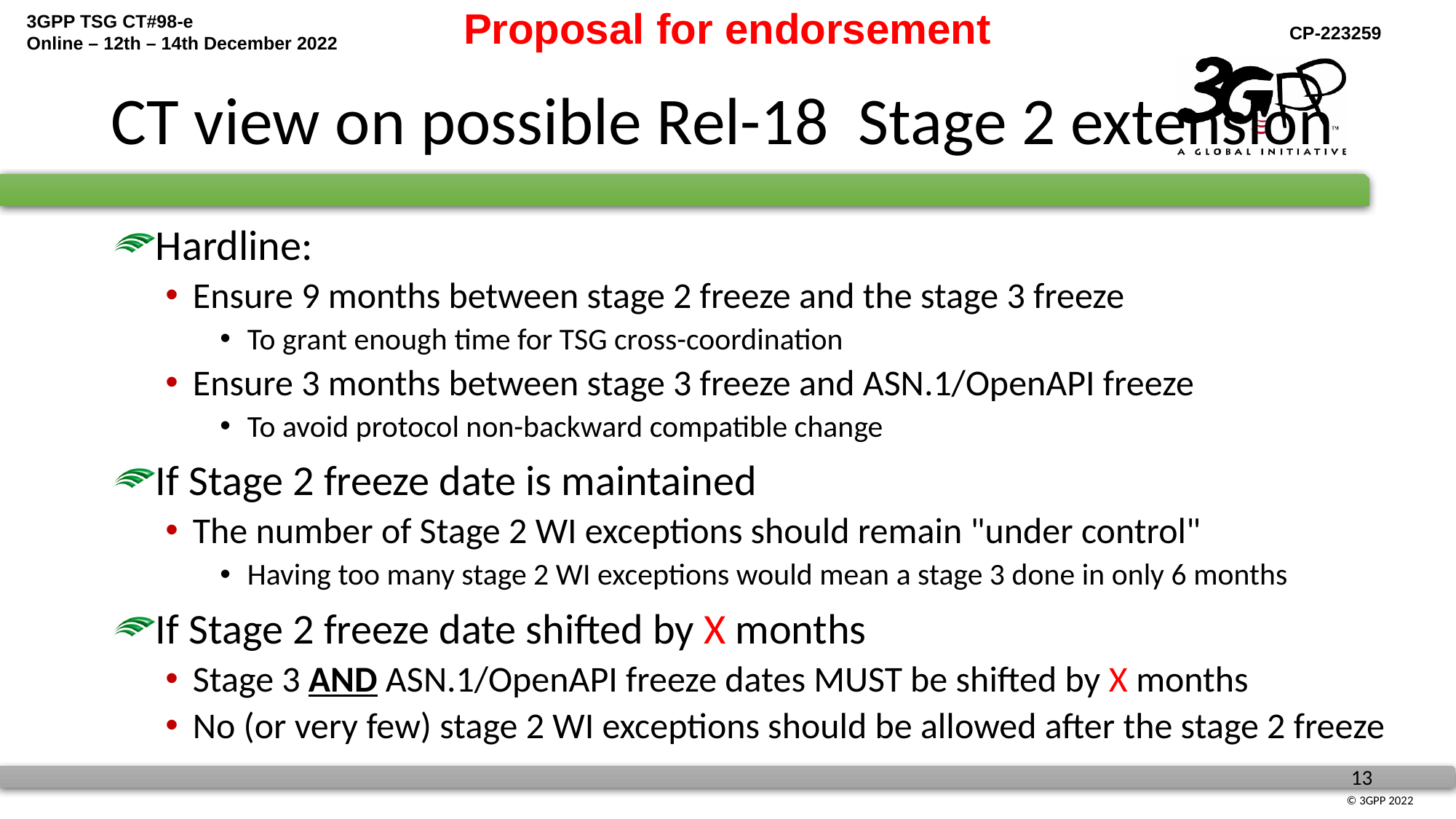

Proposal for endorsement
# CT view on possible Rel-18  Stage 2 extension
Hardline:
Ensure 9 months between stage 2 freeze and the stage 3 freeze
To grant enough time for TSG cross-coordination
Ensure 3 months between stage 3 freeze and ASN.1/OpenAPI freeze
To avoid protocol non-backward compatible change
If Stage 2 freeze date is maintained
The number of Stage 2 WI exceptions should remain "under control"
Having too many stage 2 WI exceptions would mean a stage 3 done in only 6 months
If Stage 2 freeze date shifted by X months
Stage 3 AND ASN.1/OpenAPI freeze dates MUST be shifted by X months
No (or very few) stage 2 WI exceptions should be allowed after the stage 2 freeze